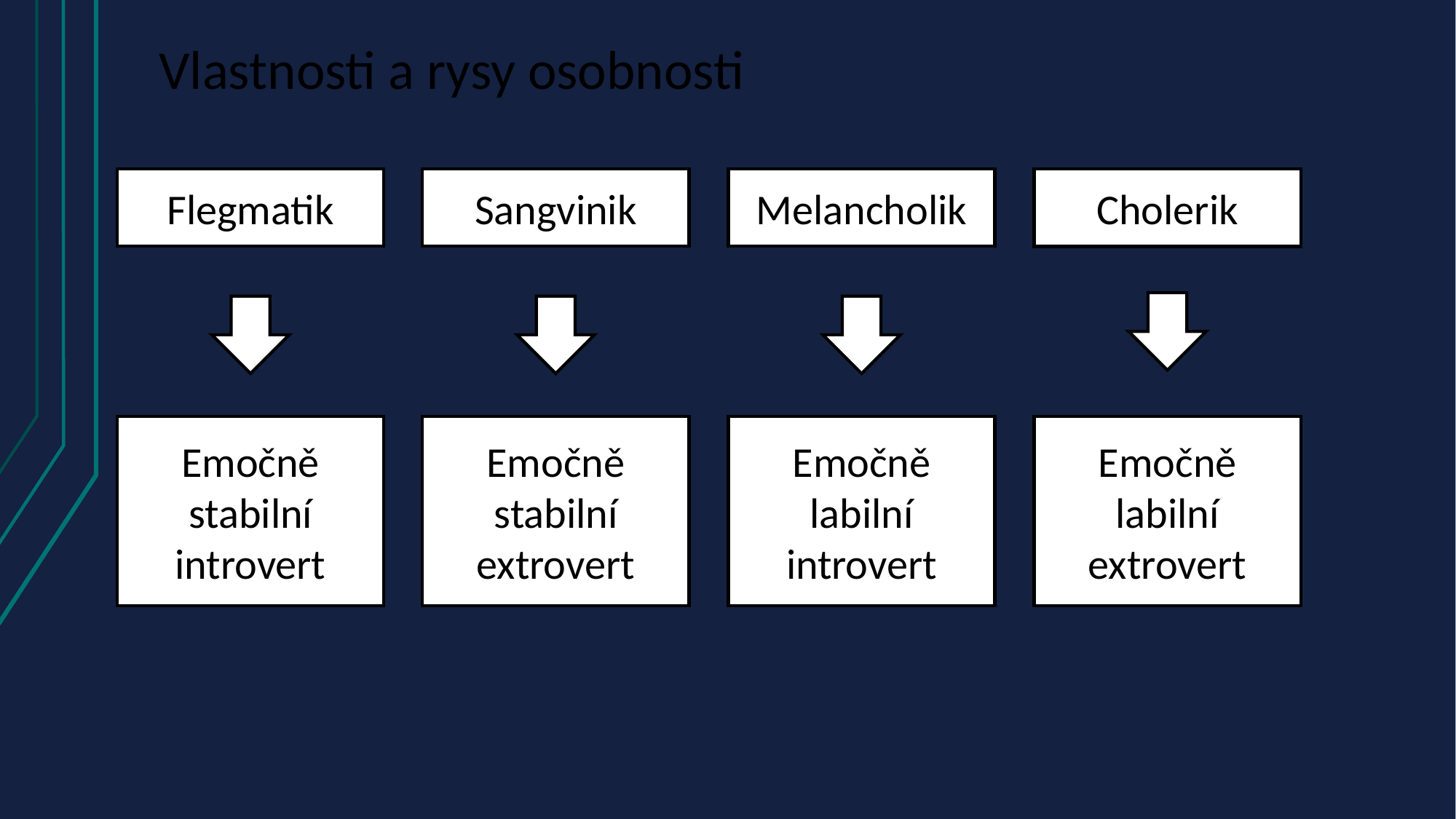

# Vlastnosti a rysy osobnosti
Flegmatik
Sangvinik
Melancholik
Cholerik

Emočně stabilní introvert
Emočně stabilní extrovert
Emočně labilní introvert
Emočně labilní extrovert